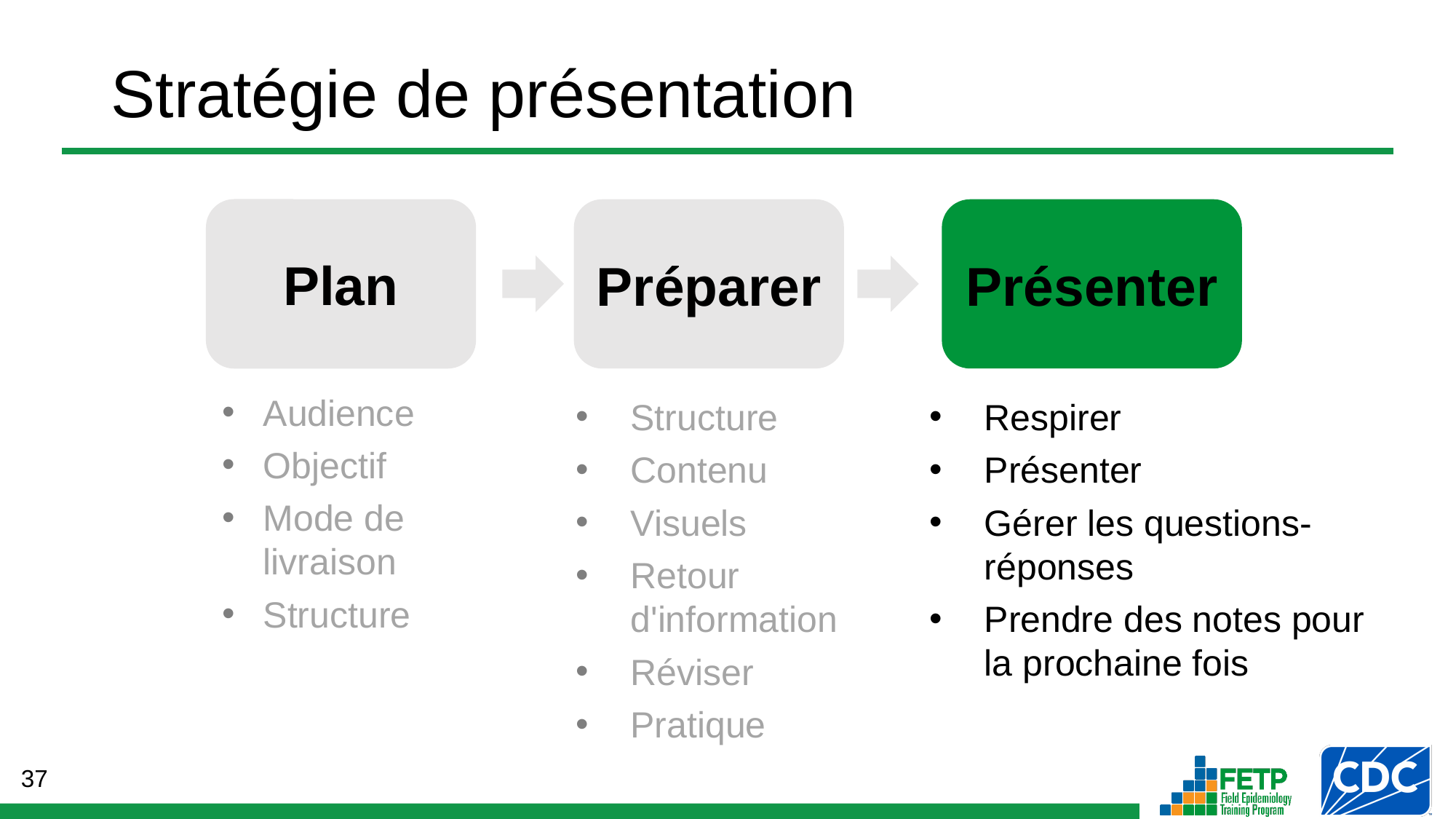

# Stratégie de présentation
Plan
Préparer
Présenter

Audience
Objectif
Mode de livraison
Structure

Structure
Contenu
Visuels
Retour d'information
Réviser
Pratique

Respirer
Présenter
Gérer les questions-réponses
Prendre des notes pour la prochaine fois